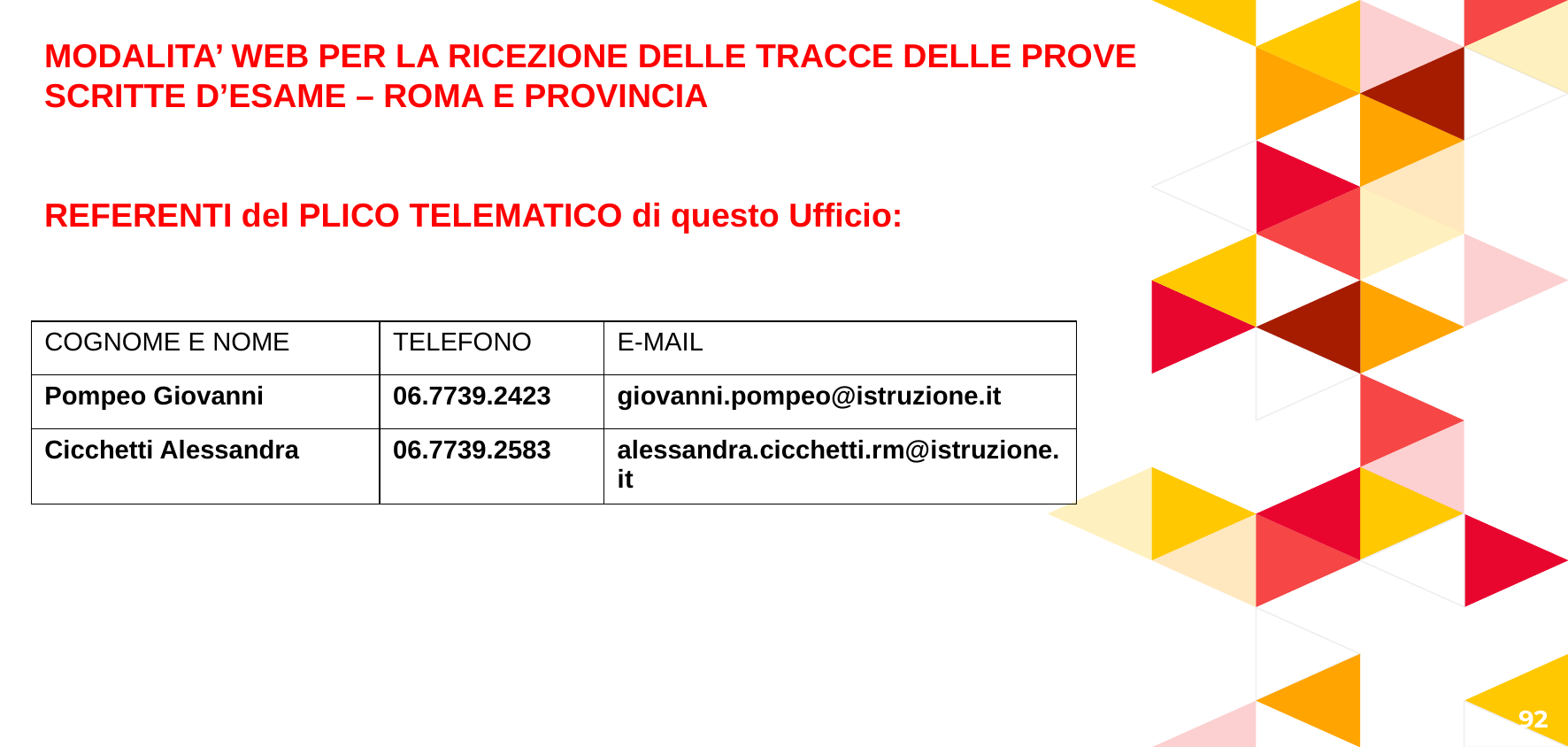

MODALITA’ WEB PER LA RICEZIONE DELLE TRACCE DELLE PROVE SCRITTE D’ESAME – ROMA E PROVINCIA

REFERENTI del PLICO TELEMATICO di questo Ufficio:
| COGNOME E NOME | TELEFONO | E-MAIL |
| --- | --- | --- |
| Pompeo Giovanni | 06.7739.2423 | giovanni.pompeo@istruzione.it |
| Cicchetti Alessandra | 06.7739.2583 | alessandra.cicchetti.rm@istruzione.it |
92